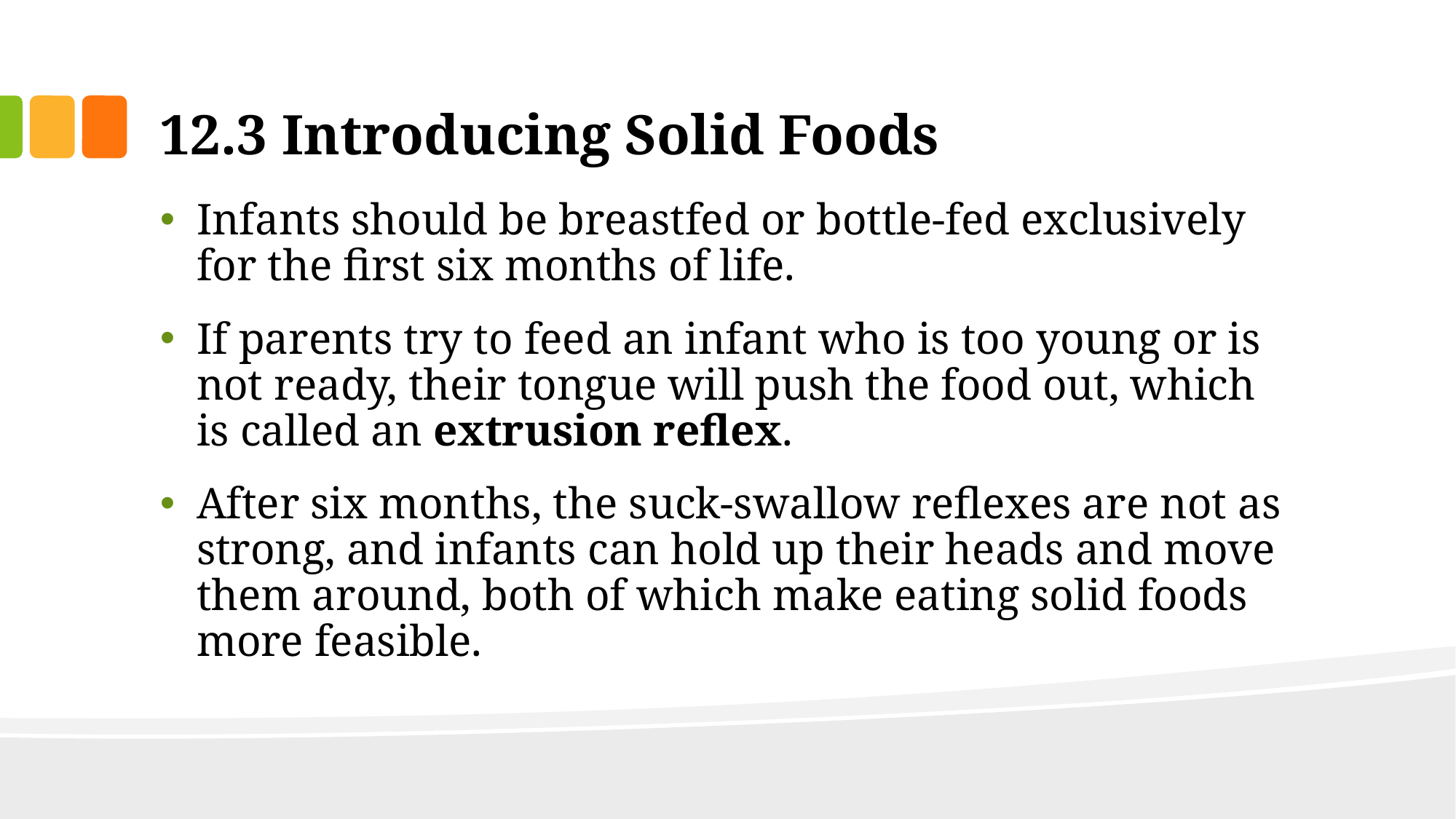

# 12.3 Introducing Solid Foods
Infants should be breastfed or bottle-fed exclusively for the first six months of life.
If parents try to feed an infant who is too young or is not ready, their tongue will push the food out, which is called an extrusion reflex.
After six months, the suck-swallow reflexes are not as strong, and infants can hold up their heads and move them around, both of which make eating solid foods more feasible.